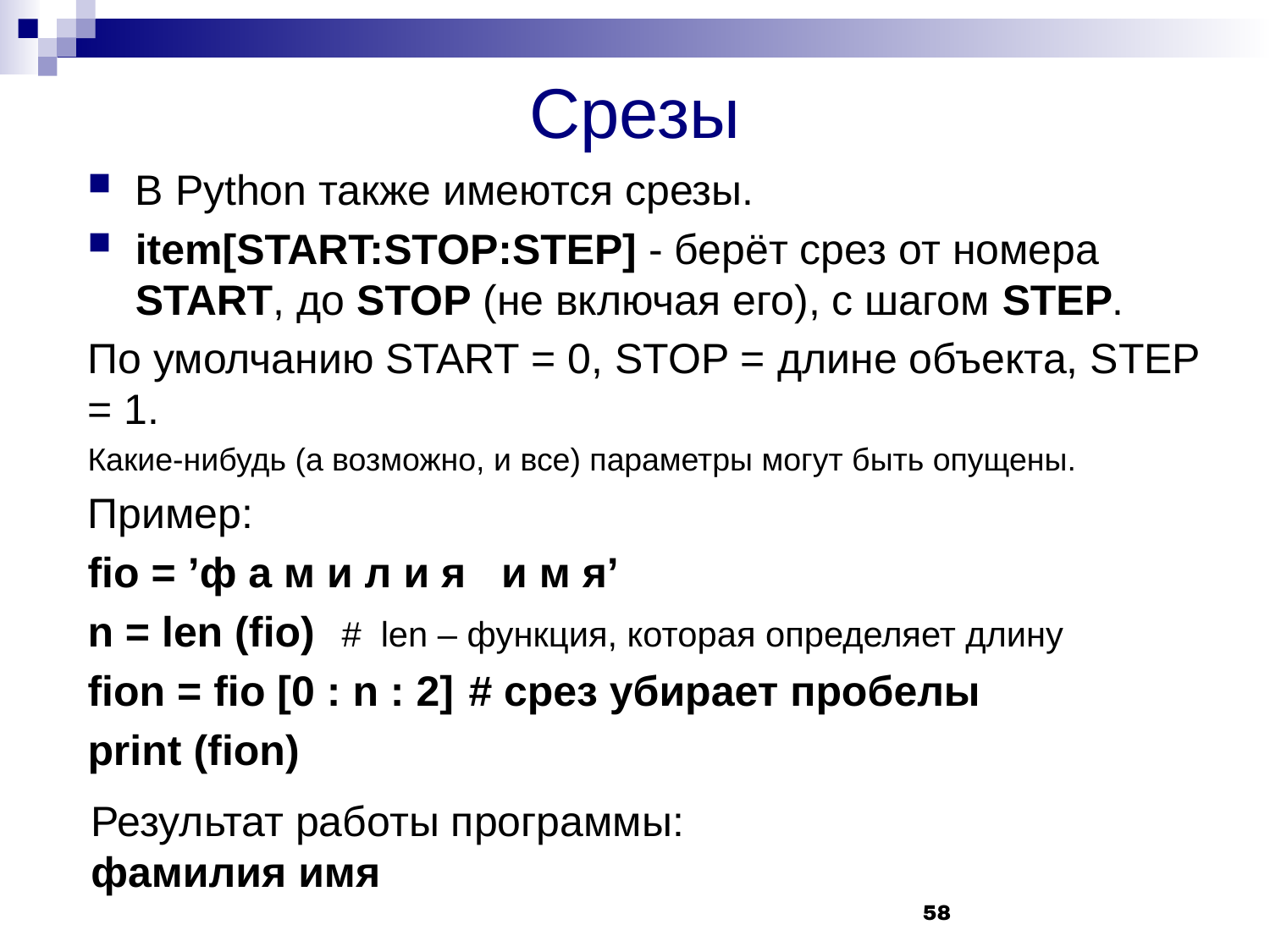

# Срезы
В Python также имеются срезы.
item[START:STOP:STEP] - берёт срез от номера START, до STOP (не включая его), с шагом STEP.
По умолчанию START = 0, STOP = длине объекта, STEP = 1.
Какие-нибудь (а возможно, и все) параметры могут быть опущены.
Пример:
fio = ’ф а м и л и я   и м я’
n = len (fio)	#  len – функция, которая определяет длину
fion = fio [0 : n : 2]	# срез убирает пробелы
print (fion)

Результат работы программы:
фамилия имя
58